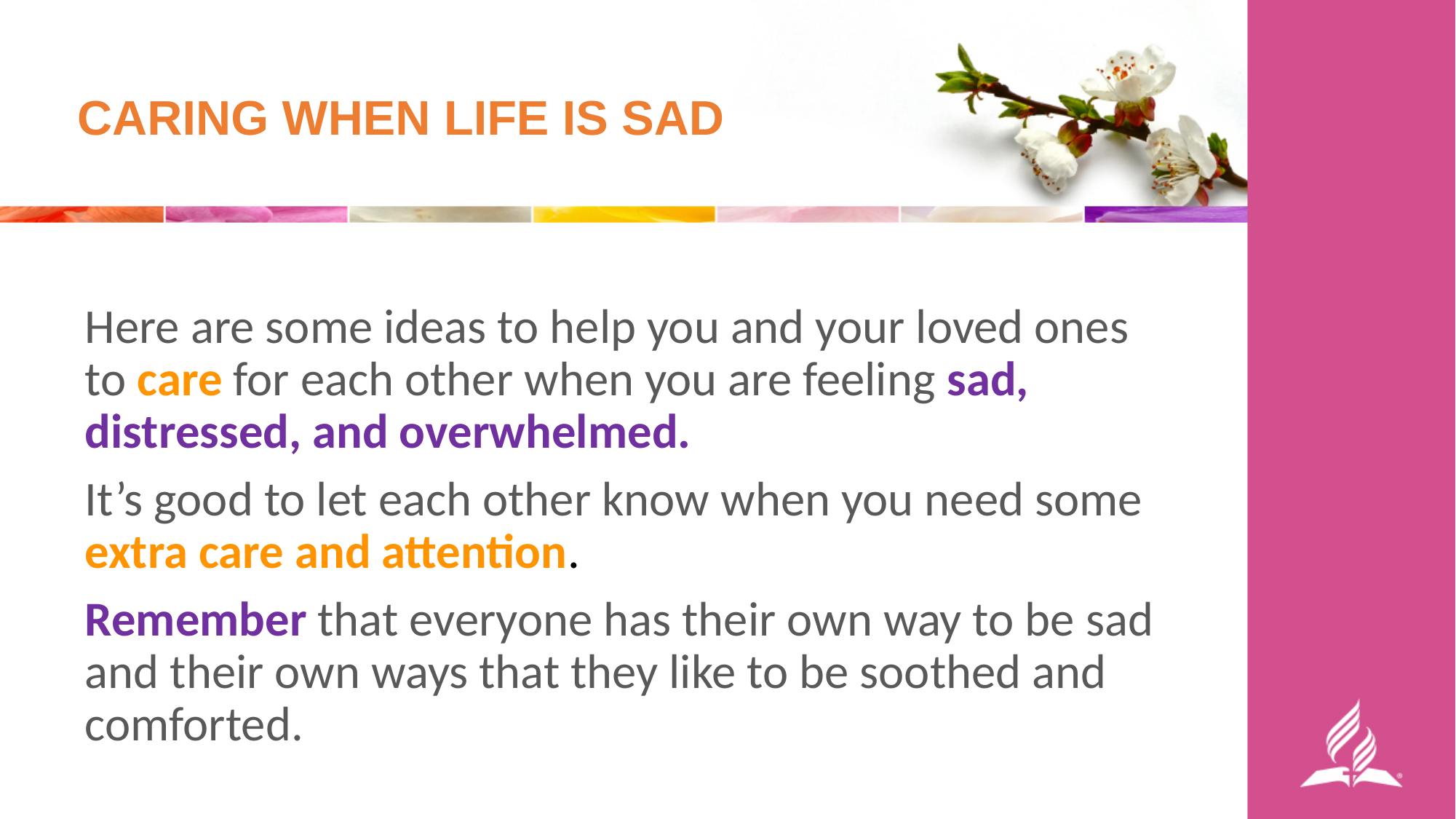

CARING WHEN LIFE IS SAD
Here are some ideas to help you and your loved ones to care for each other when you are feeling sad, distressed, and overwhelmed.
It’s good to let each other know when you need some extra care and attention.
Remember that everyone has their own way to be sad and their own ways that they like to be soothed and comforted.